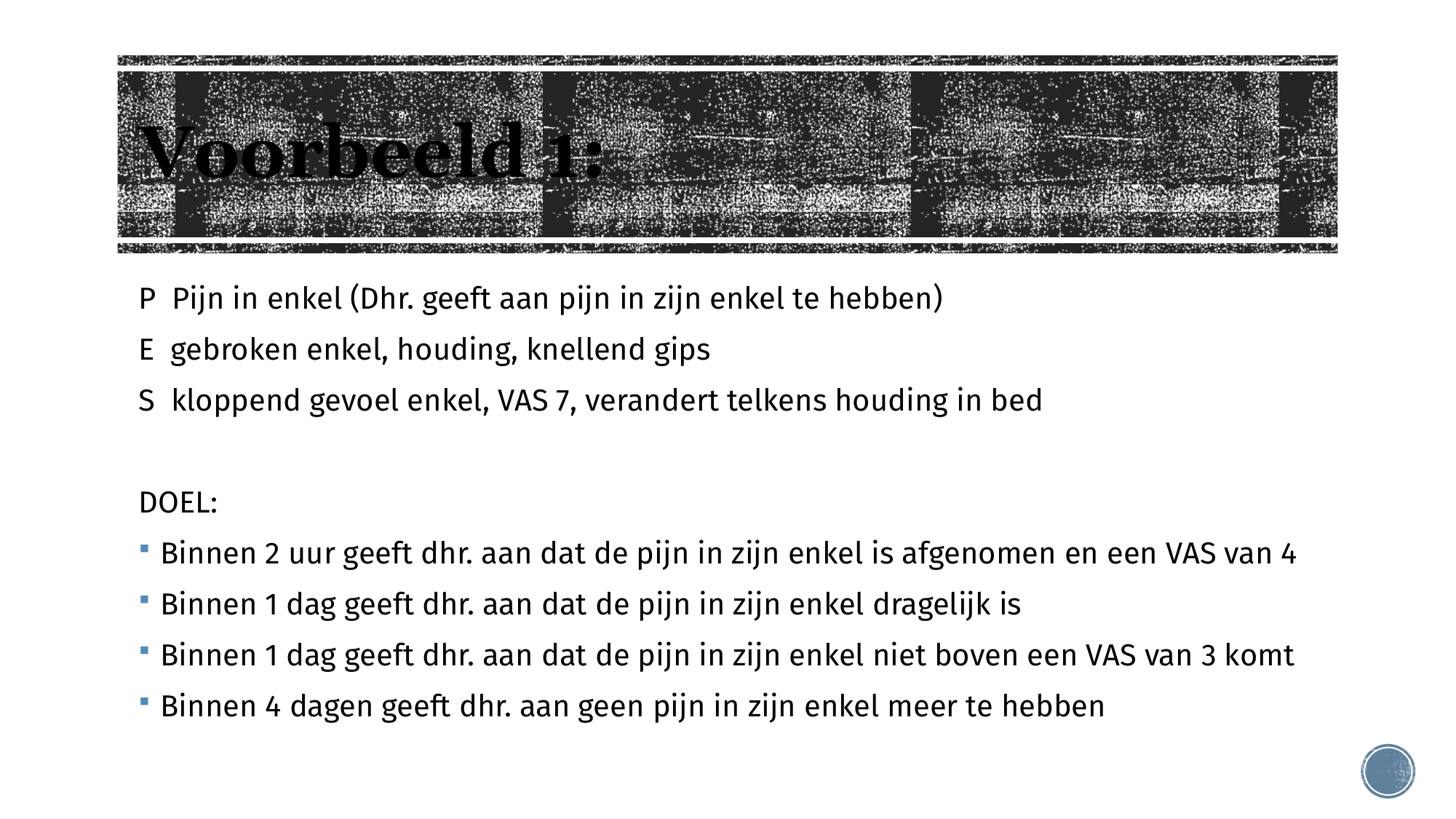

# Voorbeeld 1:

P  Pijn in enkel (Dhr. geeft aan pijn in zijn enkel te hebben)
E  gebroken enkel, houding, knellend gips
S  kloppend gevoel enkel, VAS 7, verandert telkens houding in bed

DOEL:
Binnen 2 uur geeft dhr. aan dat de pijn in zijn enkel is afgenomen en een VAS van 4
Binnen 1 dag geeft dhr. aan dat de pijn in zijn enkel dragelijk is
Binnen 1 dag geeft dhr. aan dat de pijn in zijn enkel niet boven een VAS van 3 komt
Binnen 4 dagen geeft dhr. aan geen pijn in zijn enkel meer te hebben